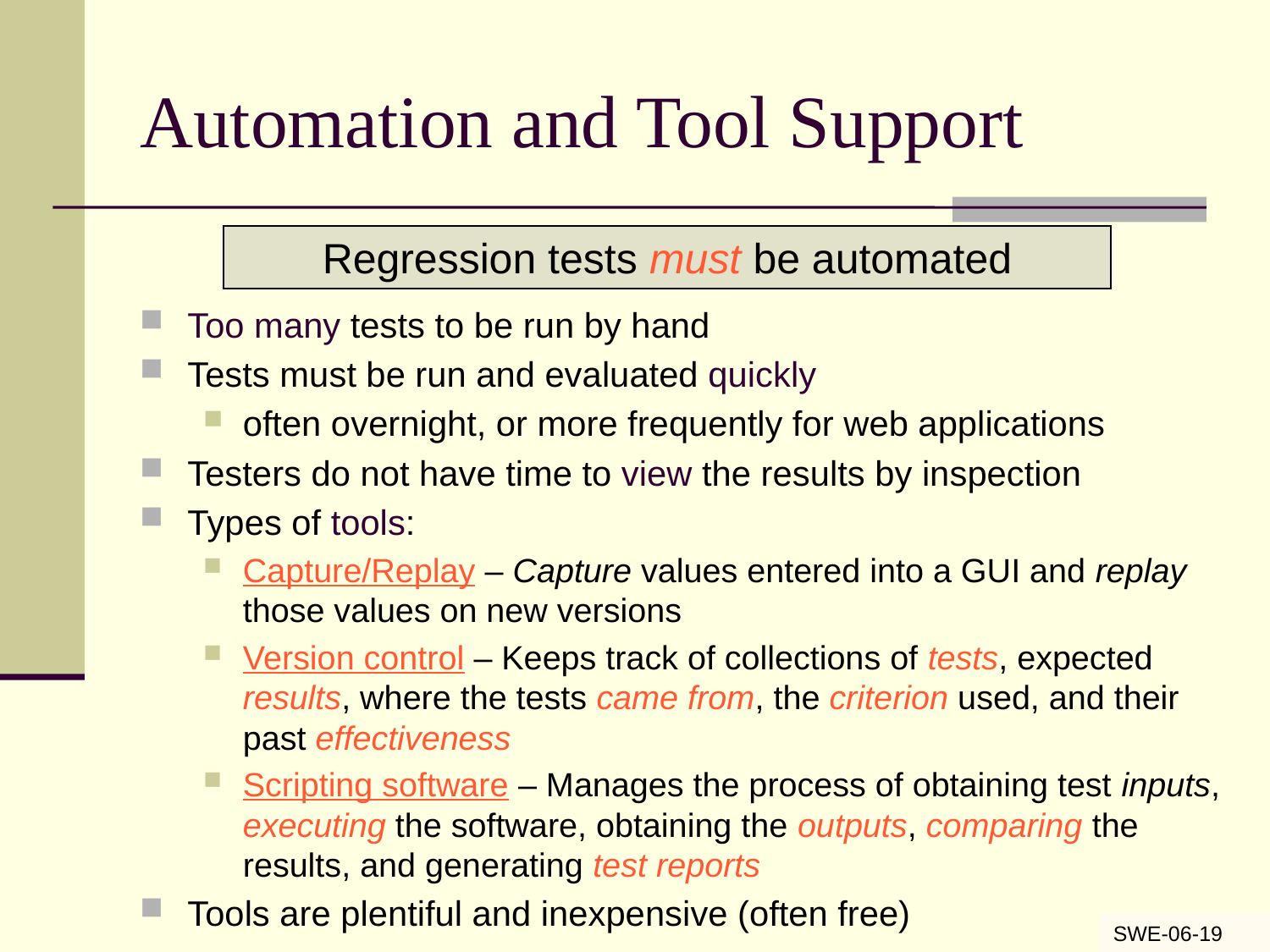

# Automation and Tool Support
Regression tests must be automated
Too many tests to be run by hand
Tests must be run and evaluated quickly
often overnight, or more frequently for web applications
Testers do not have time to view the results by inspection
Types of tools:
Capture/Replay – Capture values entered into a GUI and replay those values on new versions
Version control – Keeps track of collections of tests, expected results, where the tests came from, the criterion used, and their past effectiveness
Scripting software – Manages the process of obtaining test inputs, executing the software, obtaining the outputs, comparing the results, and generating test reports
Tools are plentiful and inexpensive (often free)